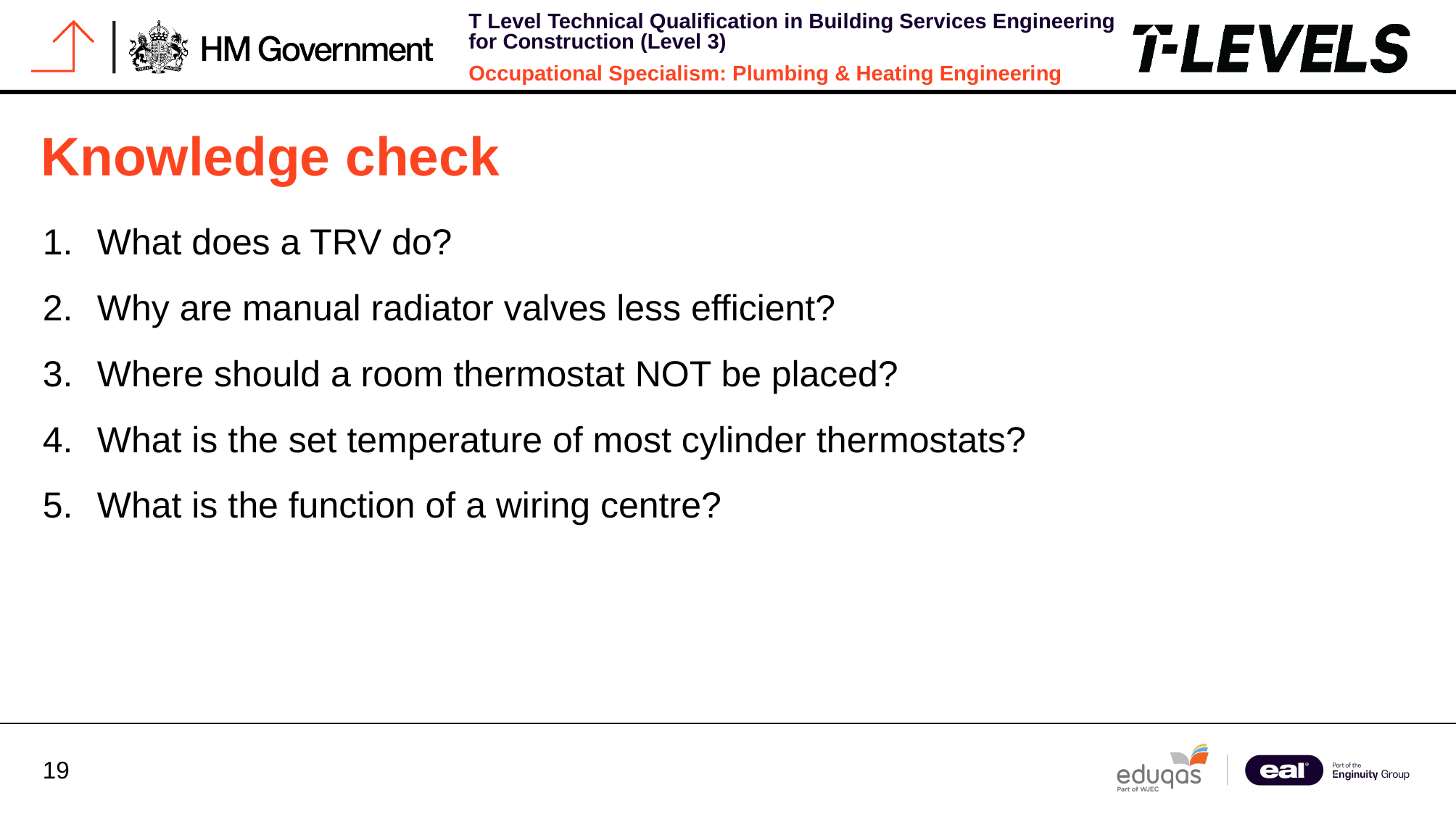

# Knowledge check
What does a TRV do?
Why are manual radiator valves less efficient?
Where should a room thermostat NOT be placed?
What is the set temperature of most cylinder thermostats?
What is the function of a wiring centre?